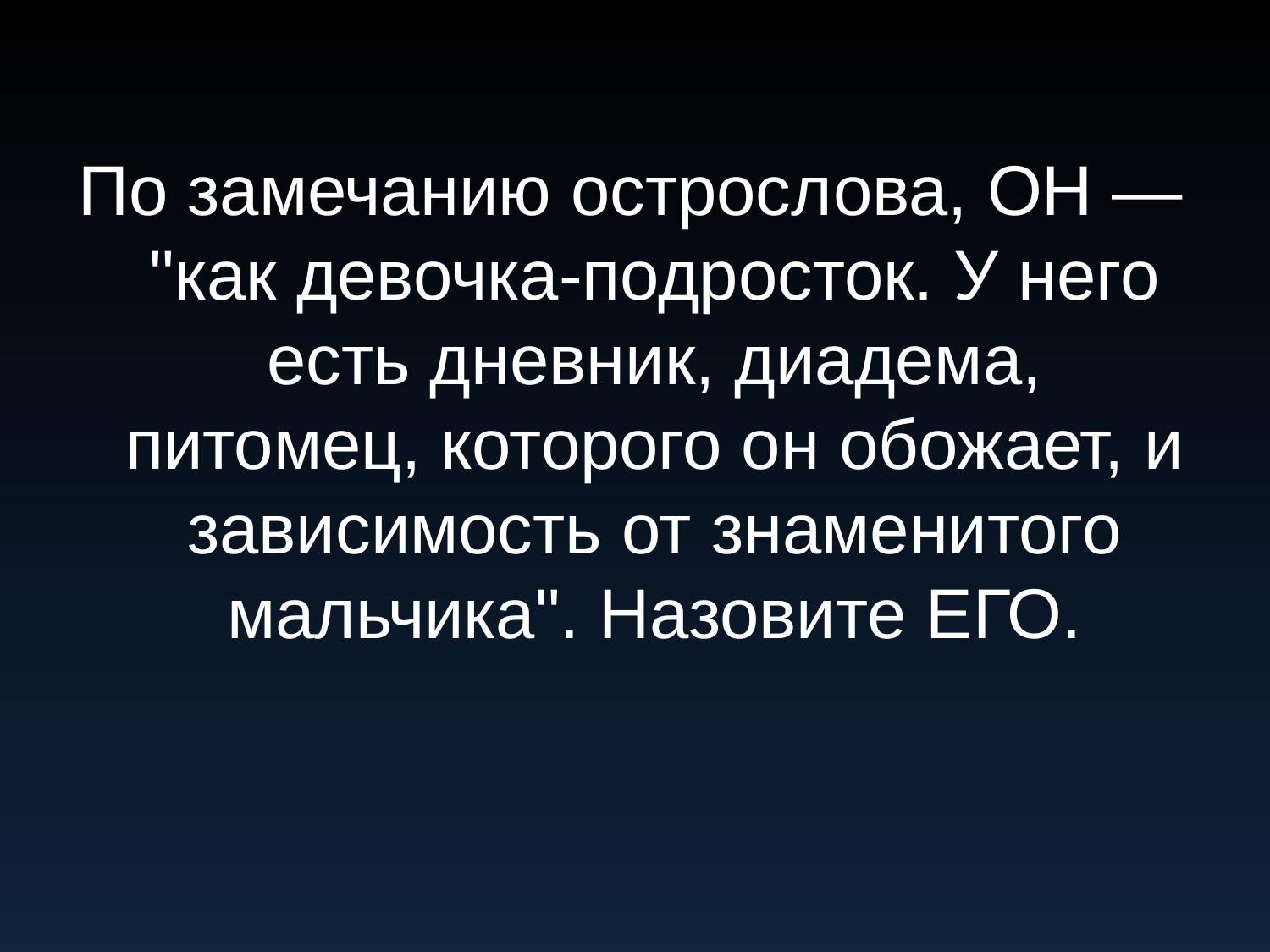

#
По замечанию острослова, ОН — "как девочка-подросток. У него есть дневник, диадема, питомец, которого он обожает, и зависимость от знаменитого мальчика". Назовите ЕГО.